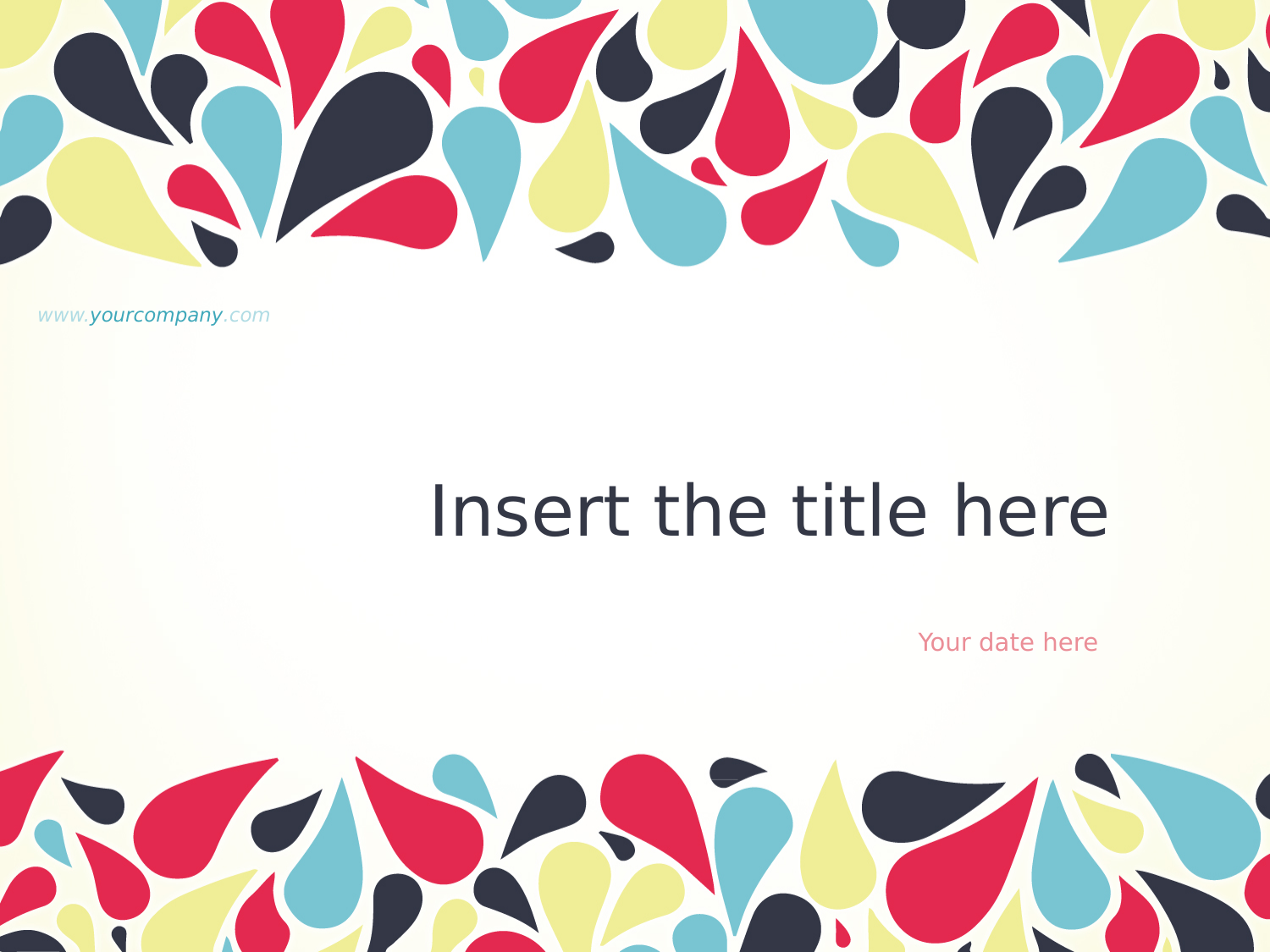

www.yourcompany.com
# Insert the title here
Your date here